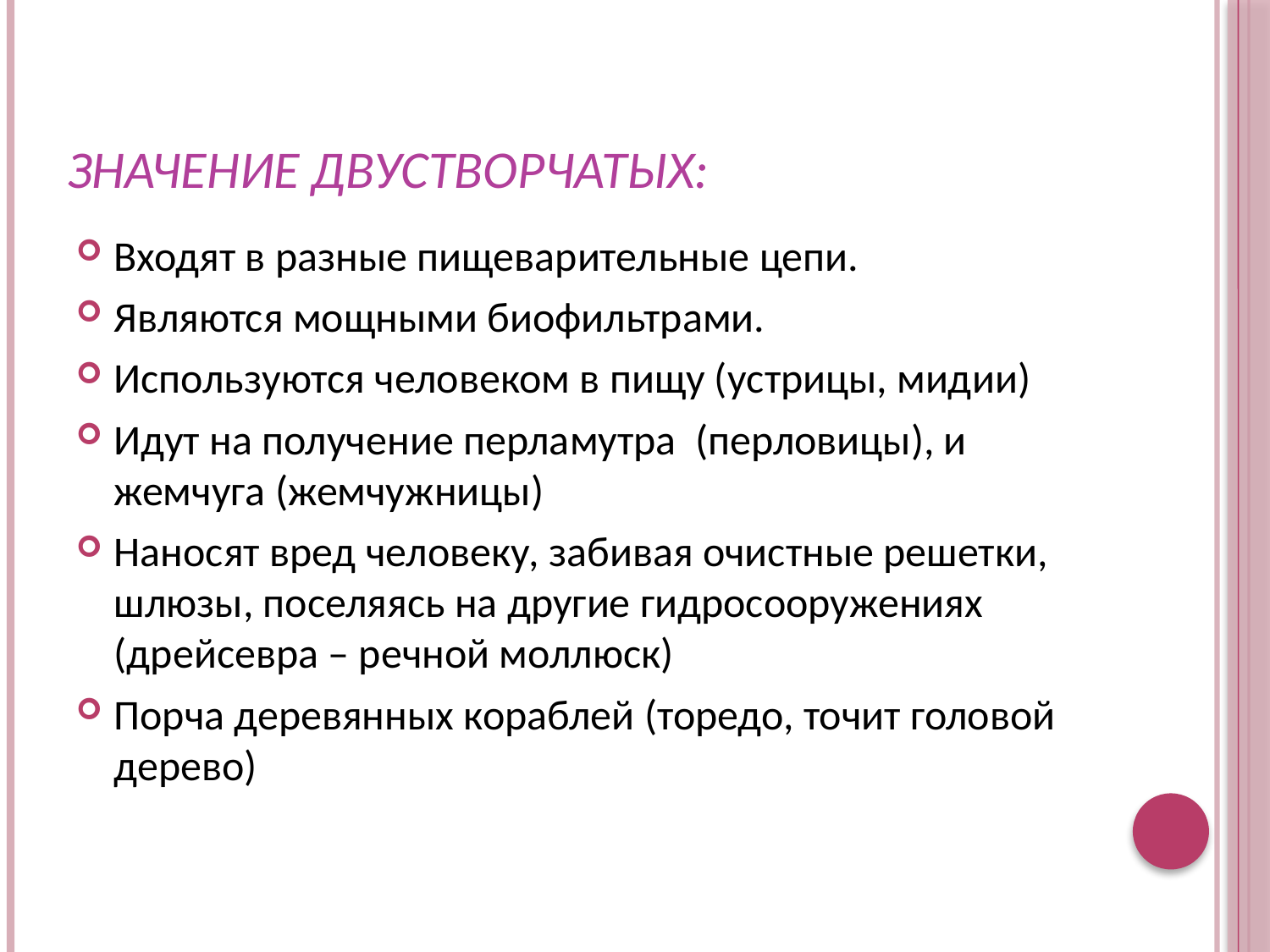

# Значение двустворчатых:
Входят в разные пищеварительные цепи.
Являются мощными биофильтрами.
Используются человеком в пищу (устрицы, мидии)
Идут на получение перламутра  (перловицы), и жемчуга (жемчужницы)
Наносят вред человеку, забивая очистные решетки, шлюзы, поселяясь на другие гидросооружениях (дрейсевра – речной моллюск)
Порча деревянных кораблей (торедо, точит головой дерево)